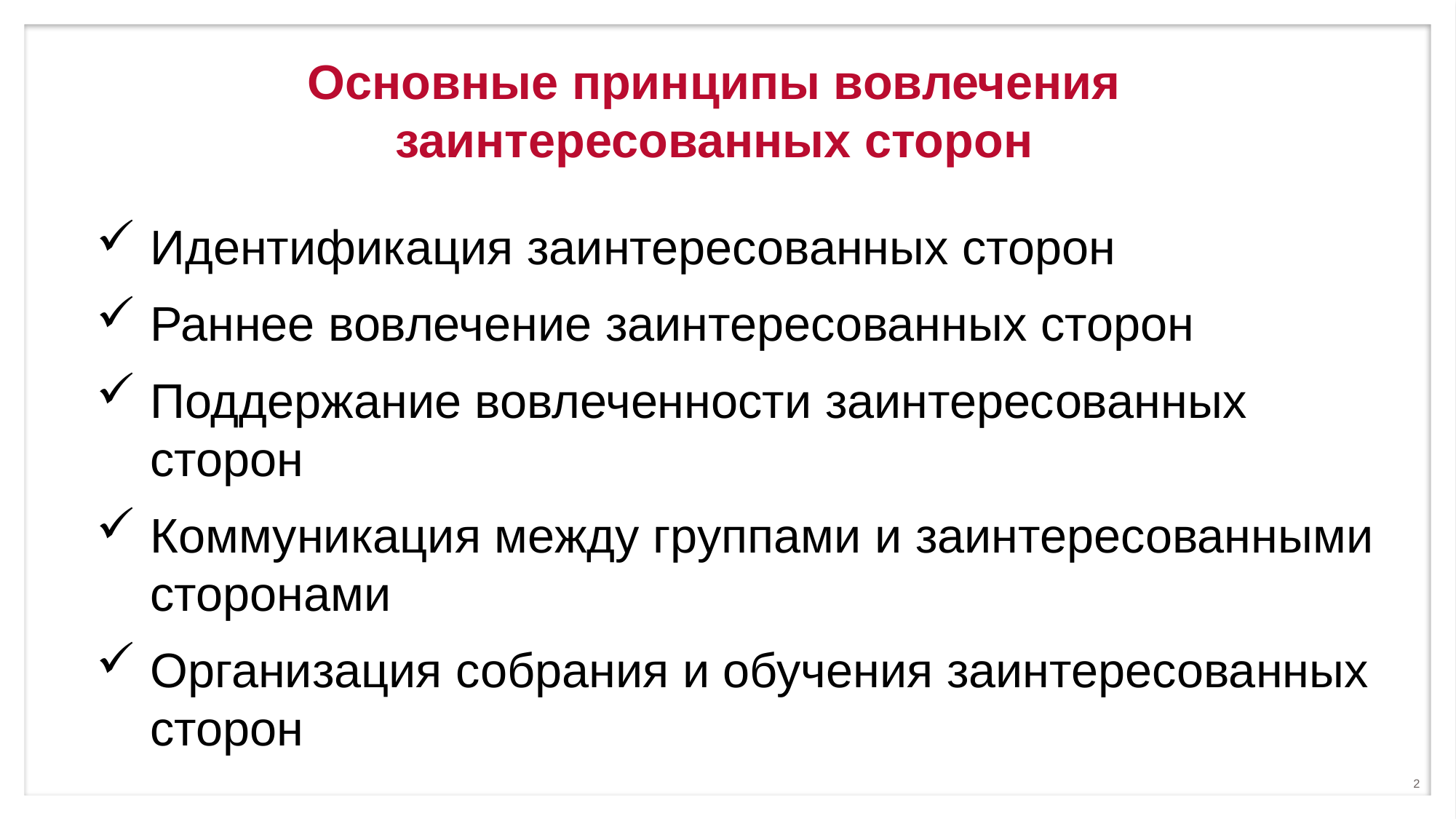

Основные принципы вовлечения заинтересованных сторон
Идентификация заинтересованных сторон
Раннее вовлечение заинтересованных сторон
Поддержание вовлеченности заинтересованных сторон
Коммуникация между группами и заинтересованными сторонами
Организация собрания и обучения заинтересованных сторон
2